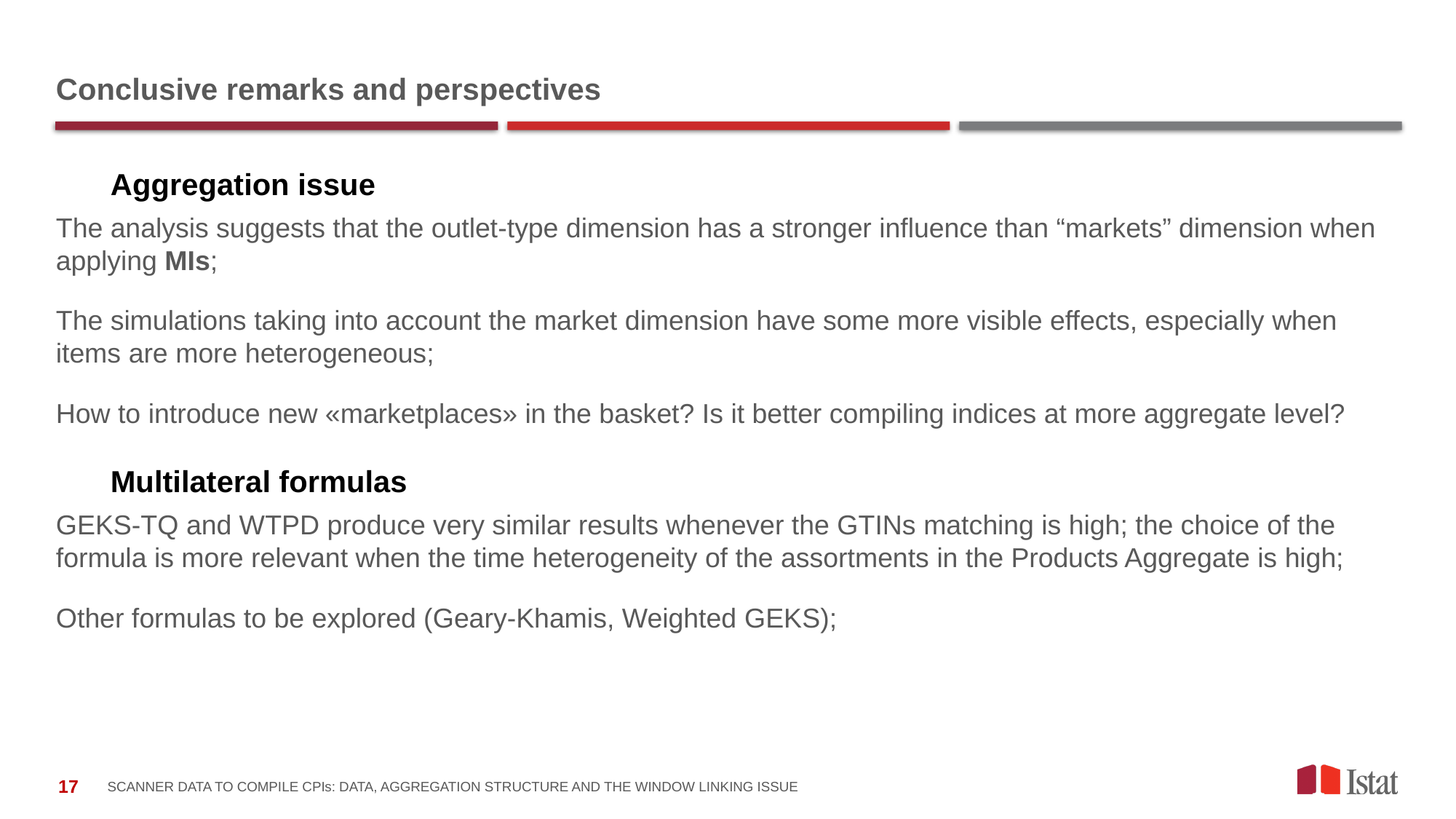

# Conclusive remarks and perspectives
Aggregation issue
The analysis suggests that the outlet-type dimension has a stronger influence than “markets” dimension when applying MIs;
The simulations taking into account the market dimension have some more visible effects, especially when items are more heterogeneous;
How to introduce new «marketplaces» in the basket? Is it better compiling indices at more aggregate level?
Multilateral formulas
GEKS-TQ and WTPD produce very similar results whenever the GTINs matching is high; the choice of the formula is more relevant when the time heterogeneity of the assortments in the Products Aggregate is high;
Other formulas to be explored (Geary-Khamis, Weighted GEKS);

Scanner data to compile CPIs: Data, Aggregation structure and the Window Linking issue
17